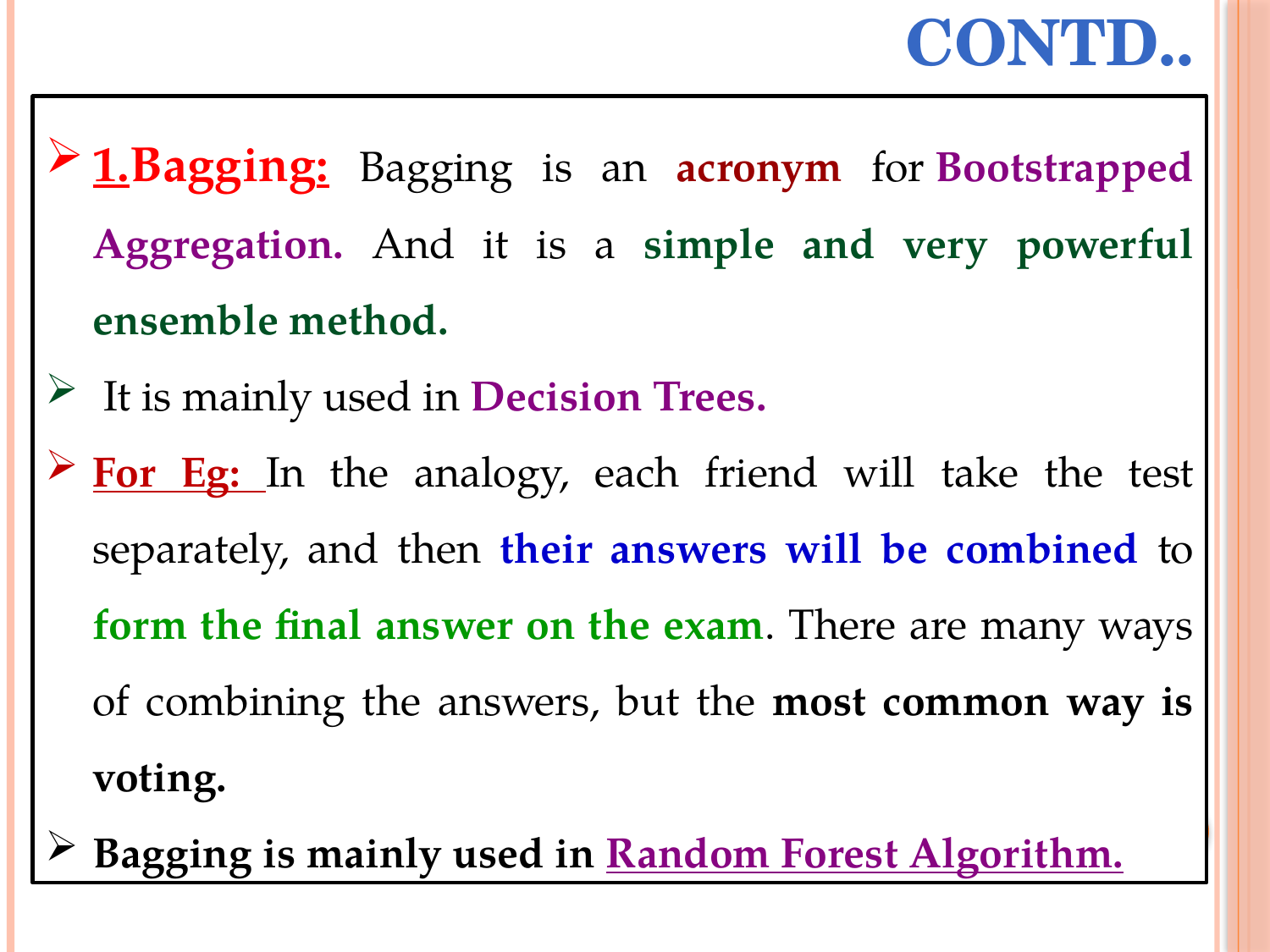

# Contd..
1.Bagging: Bagging is an acronym for Bootstrapped Aggregation. And it is a simple and very powerful ensemble method.
 It is mainly used in Decision Trees.
For Eg: In the analogy, each friend will take the test separately, and then their answers will be combined to form the final answer on the exam. There are many ways of combining the answers, but the most common way is voting.
Bagging is mainly used in Random Forest Algorithm.
18